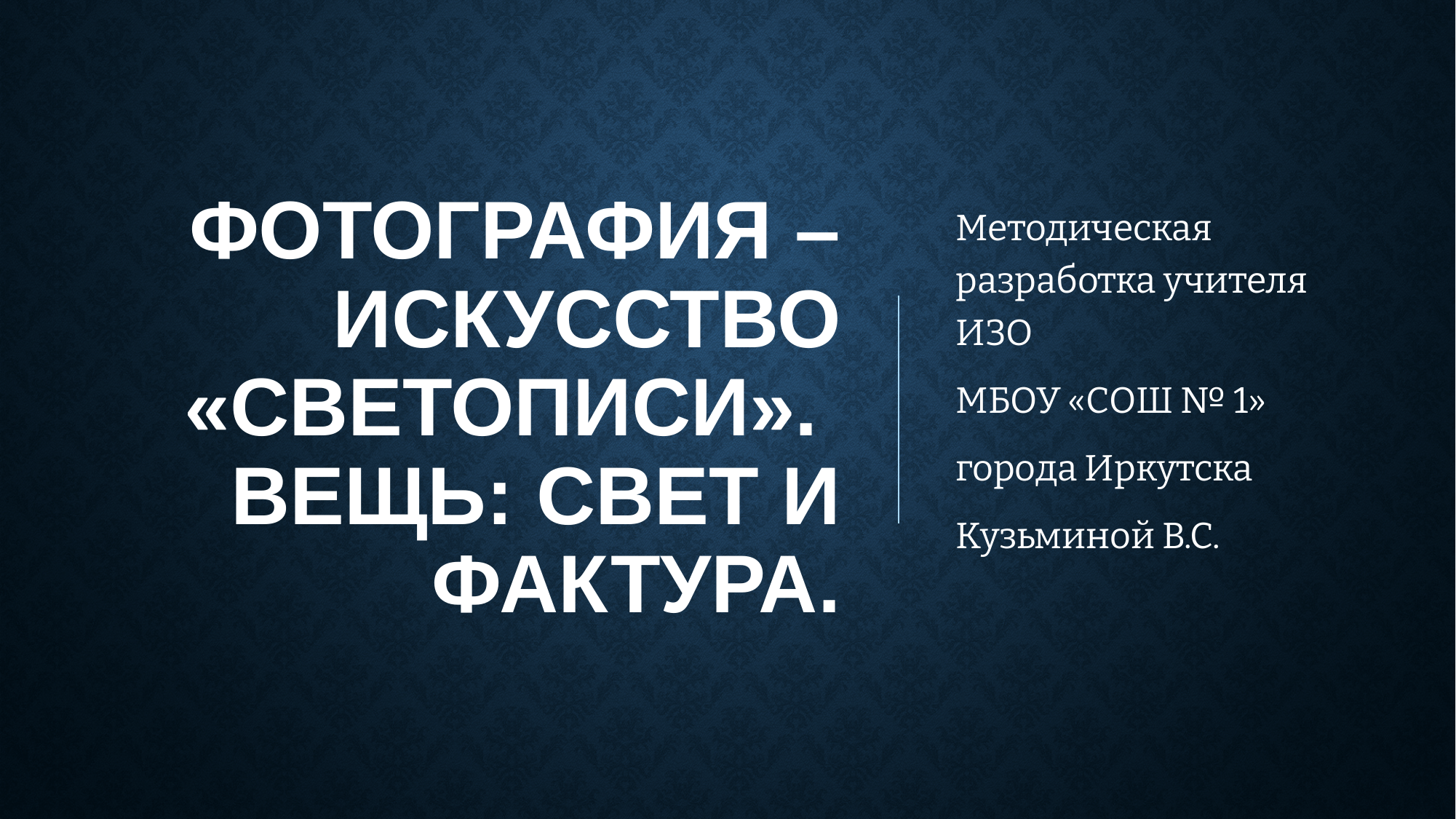

# Фотография – искусство «светописи». Вещь: свет и фактура.
Методическая разработка учителя ИЗО
МБОУ «СОШ № 1»
города Иркутска
Кузьминой В.С.